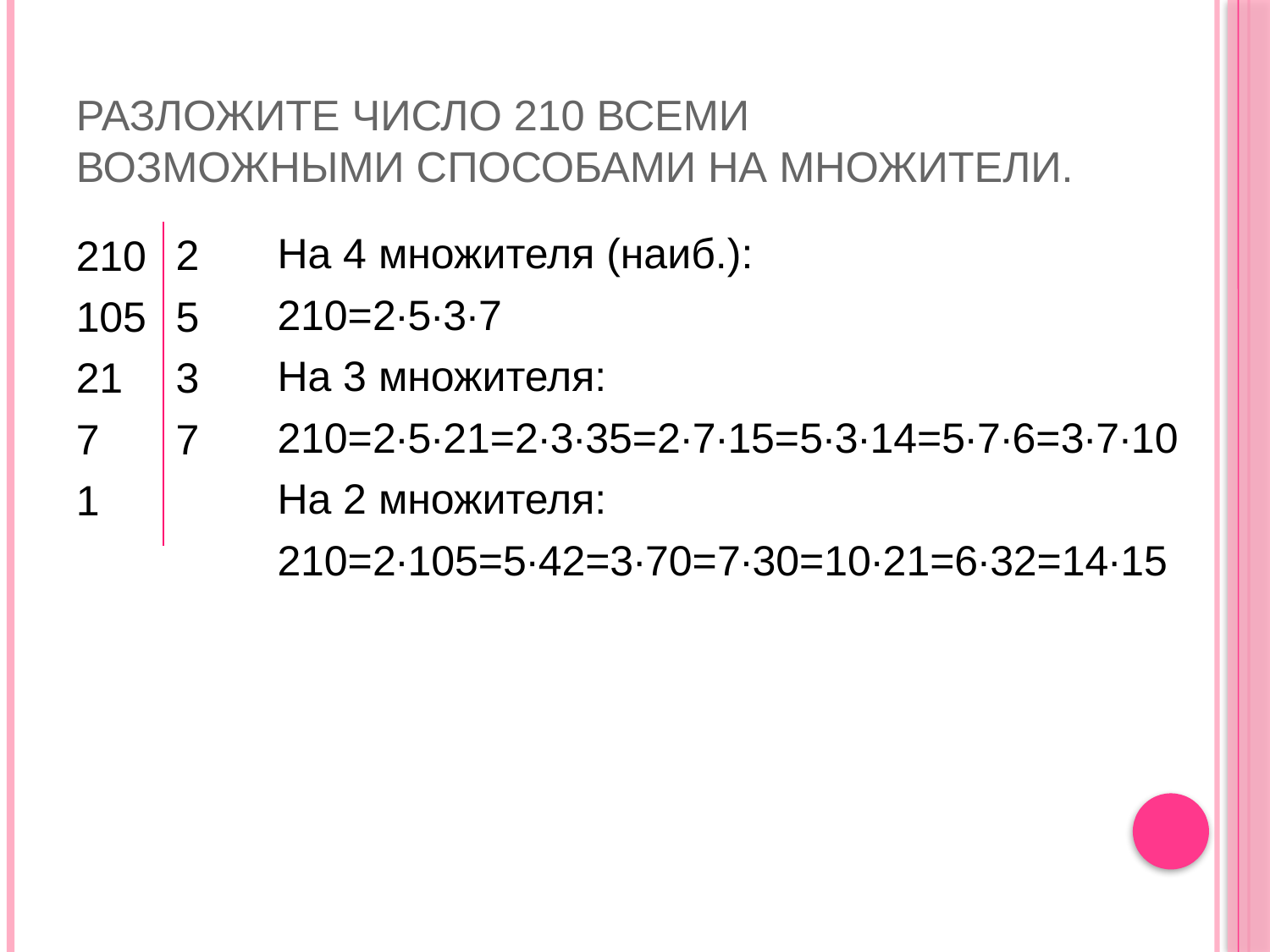

# Разложите число 210 всеми возможными способами на множители.
На 4 множителя (наиб.):
210=2∙5∙3∙7
На 3 множителя:
210=2∙5∙21=2∙3∙35=2∙7∙15=5∙3∙14=5∙7∙6=3∙7∙10
На 2 множителя:
210=2∙105=5∙42=3∙70=7∙30=10∙21=6∙32=14∙15
2
5
3
7
210
105
21
7
1